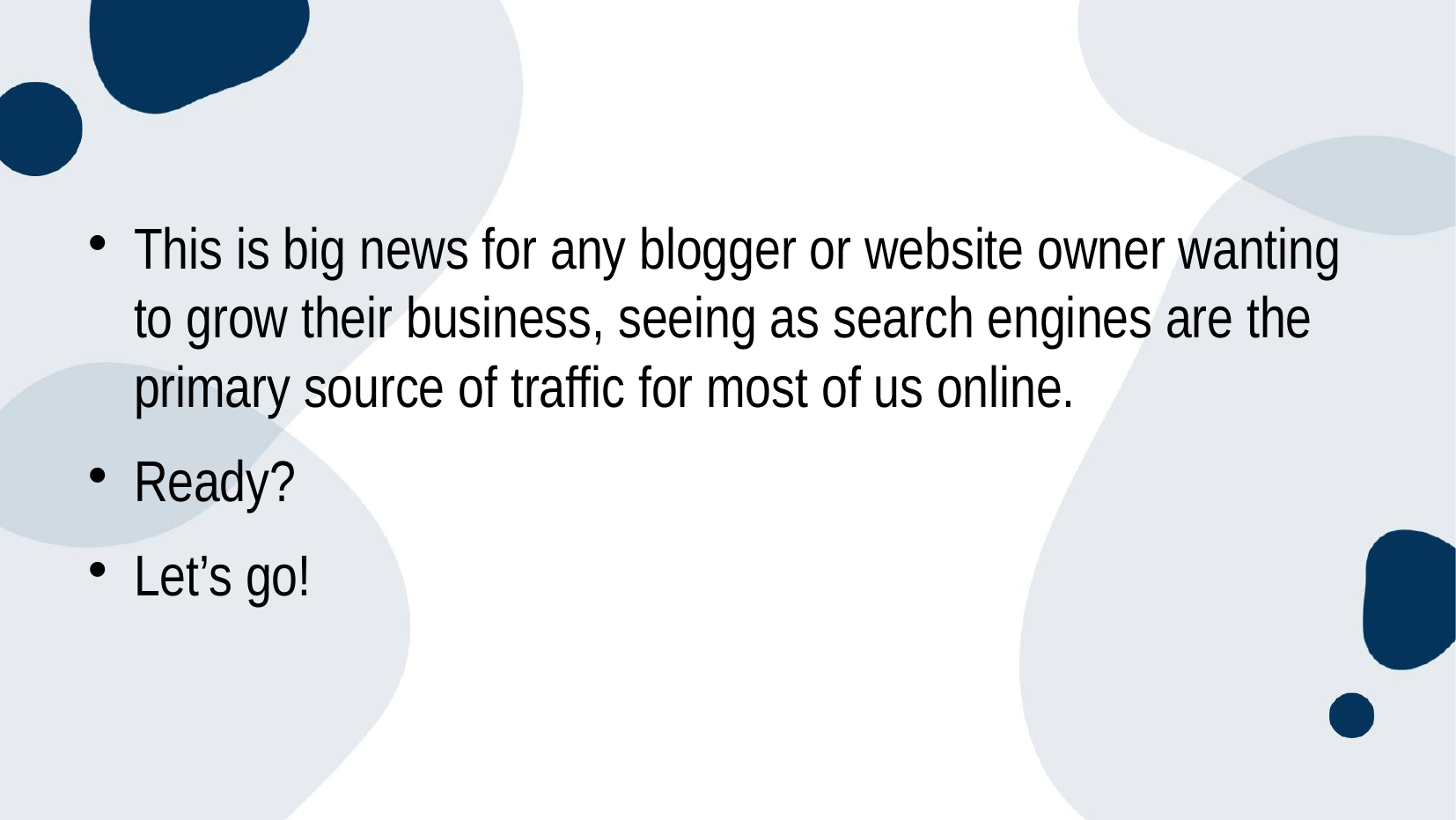

This is big news for any blogger or website owner wanting to grow their business, seeing as search engines are the primary source of traffic for most of us online.
Ready?
Let’s go!